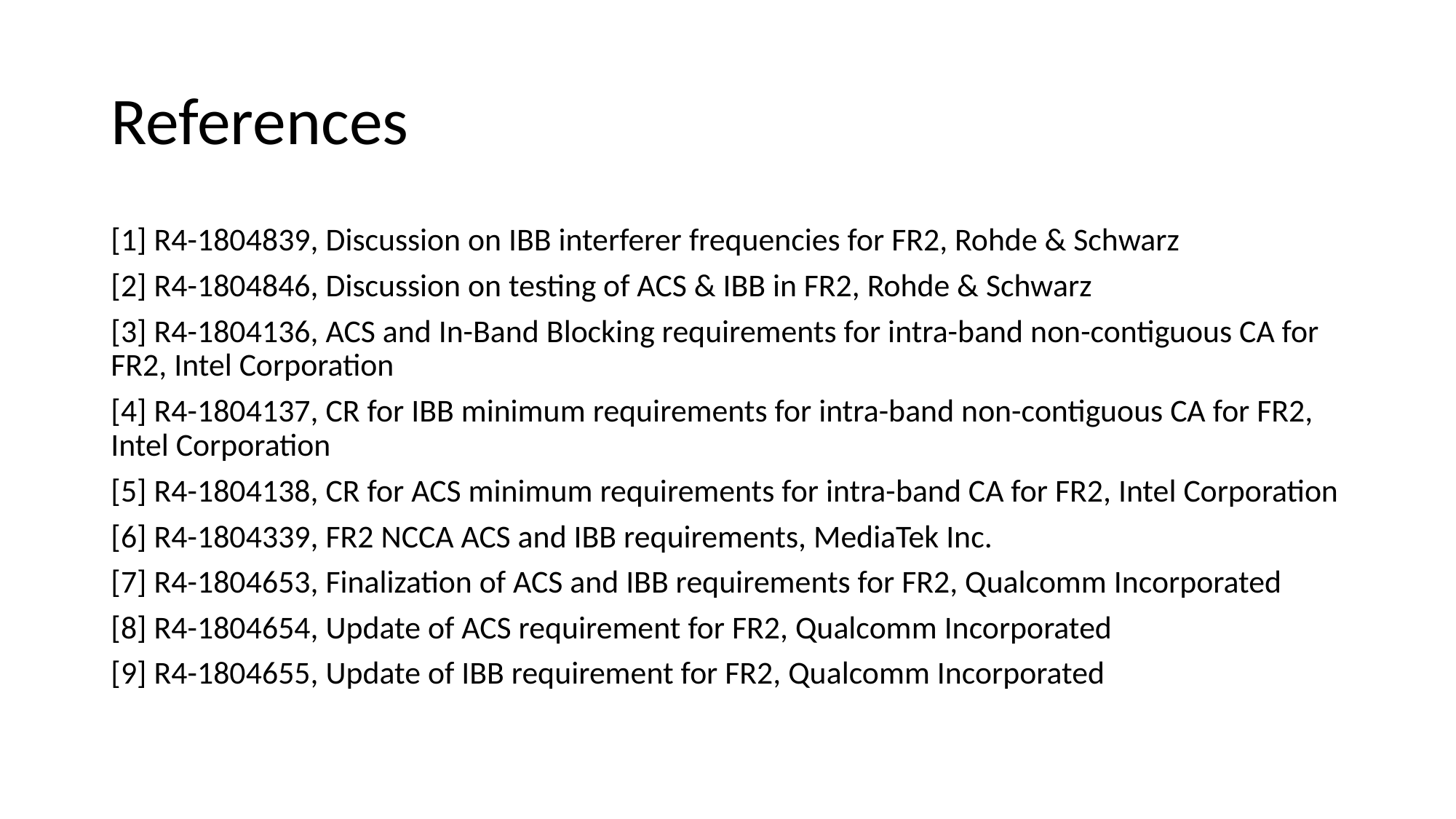

# References
[1] R4-1804839, Discussion on IBB interferer frequencies for FR2, Rohde & Schwarz
[2] R4-1804846, Discussion on testing of ACS & IBB in FR2, Rohde & Schwarz
[3] R4-1804136, ACS and In-Band Blocking requirements for intra-band non-contiguous CA for FR2, Intel Corporation
[4] R4-1804137, CR for IBB minimum requirements for intra-band non-contiguous CA for FR2, Intel Corporation
[5] R4-1804138, CR for ACS minimum requirements for intra-band CA for FR2, Intel Corporation
[6] R4-1804339, FR2 NCCA ACS and IBB requirements, MediaTek Inc.
[7] R4-1804653, Finalization of ACS and IBB requirements for FR2, Qualcomm Incorporated
[8] R4-1804654, Update of ACS requirement for FR2, Qualcomm Incorporated
[9] R4-1804655, Update of IBB requirement for FR2, Qualcomm Incorporated